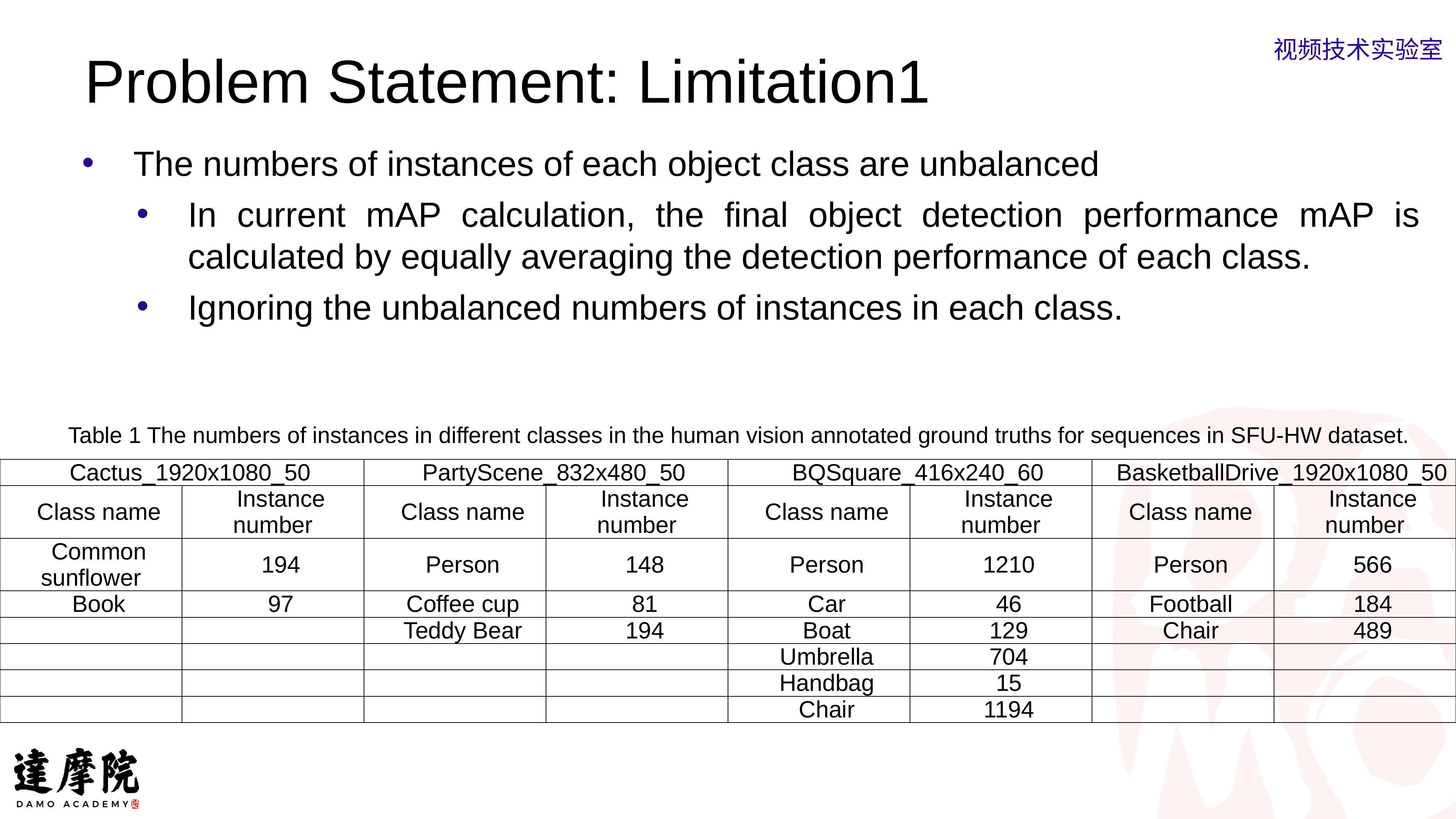

Problem Statement: Limitation1
The numbers of instances of each object class are unbalanced
In current mAP calculation, the final object detection performance mAP is calculated by equally averaging the detection performance of each class.
Ignoring the unbalanced numbers of instances in each class.
Table 1 The numbers of instances in different classes in the human vision annotated ground truths for sequences in SFU-HW dataset.
| Cactus\_1920x1080\_50 |  | PartyScene\_832x480\_50 |  | BQSquare\_416x240\_60 |  | BasketballDrive\_1920x1080\_50 |  |
| --- | --- | --- | --- | --- | --- | --- | --- |
| Class name | Instance number | Class name | Instance number | Class name | Instance number | Class name | Instance number |
| Common sunflower | 194 | Person | 148 | Person | 1210 | Person | 566 |
| Book | 97 | Coffee cup | 81 | Car | 46 | Football | 184 |
|  |  | Teddy Bear | 194 | Boat | 129 | Chair | 489 |
|  |  |  |  | Umbrella | 704 |  |  |
|  |  |  |  | Handbag | 15 |  |  |
|  |  |  |  | Chair | 1194 |  |  |